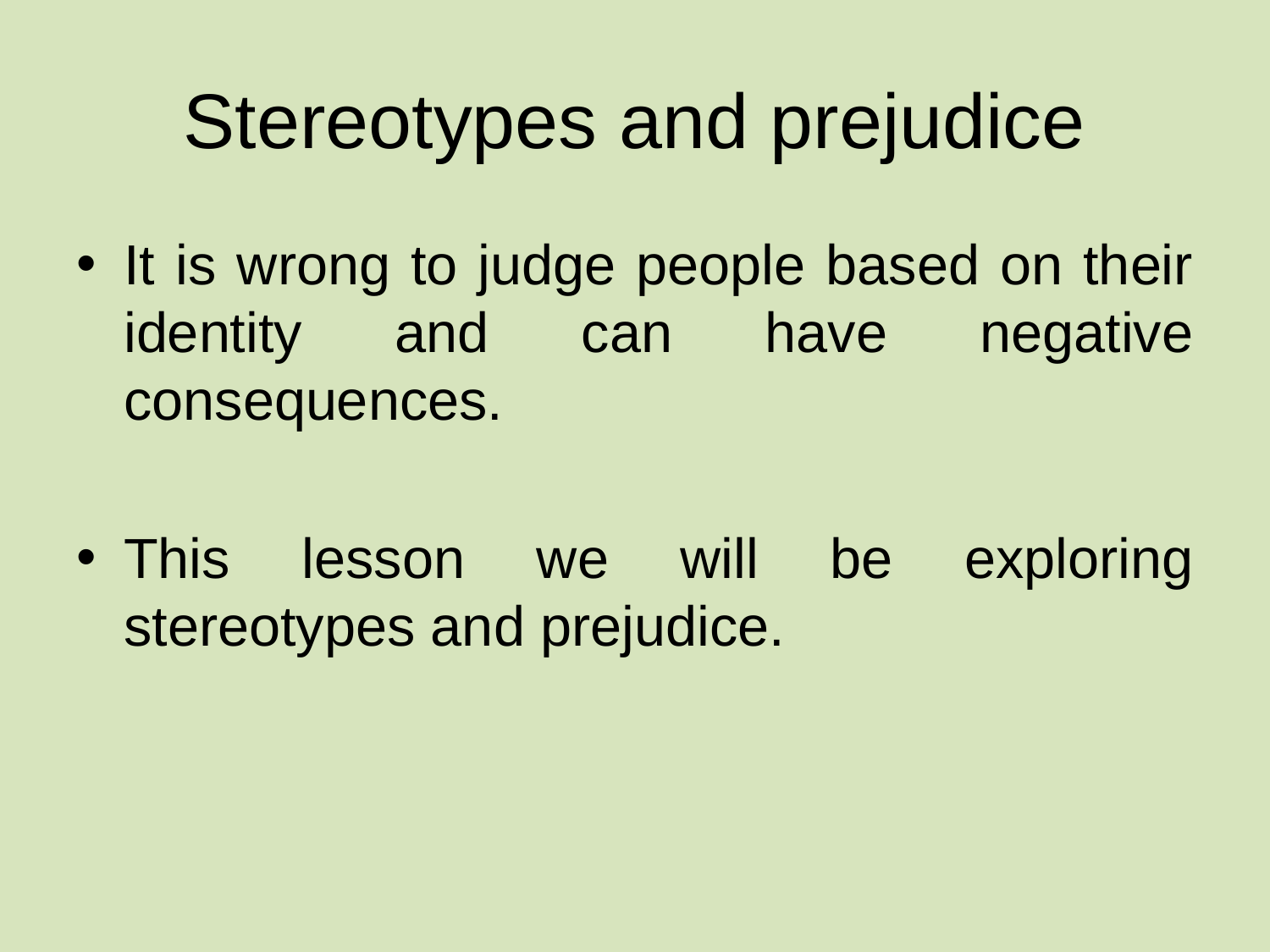

Stereotypes and prejudice
It is wrong to judge people based on their identity and can have negative consequences.

This lesson we will be exploring stereotypes and prejudice.